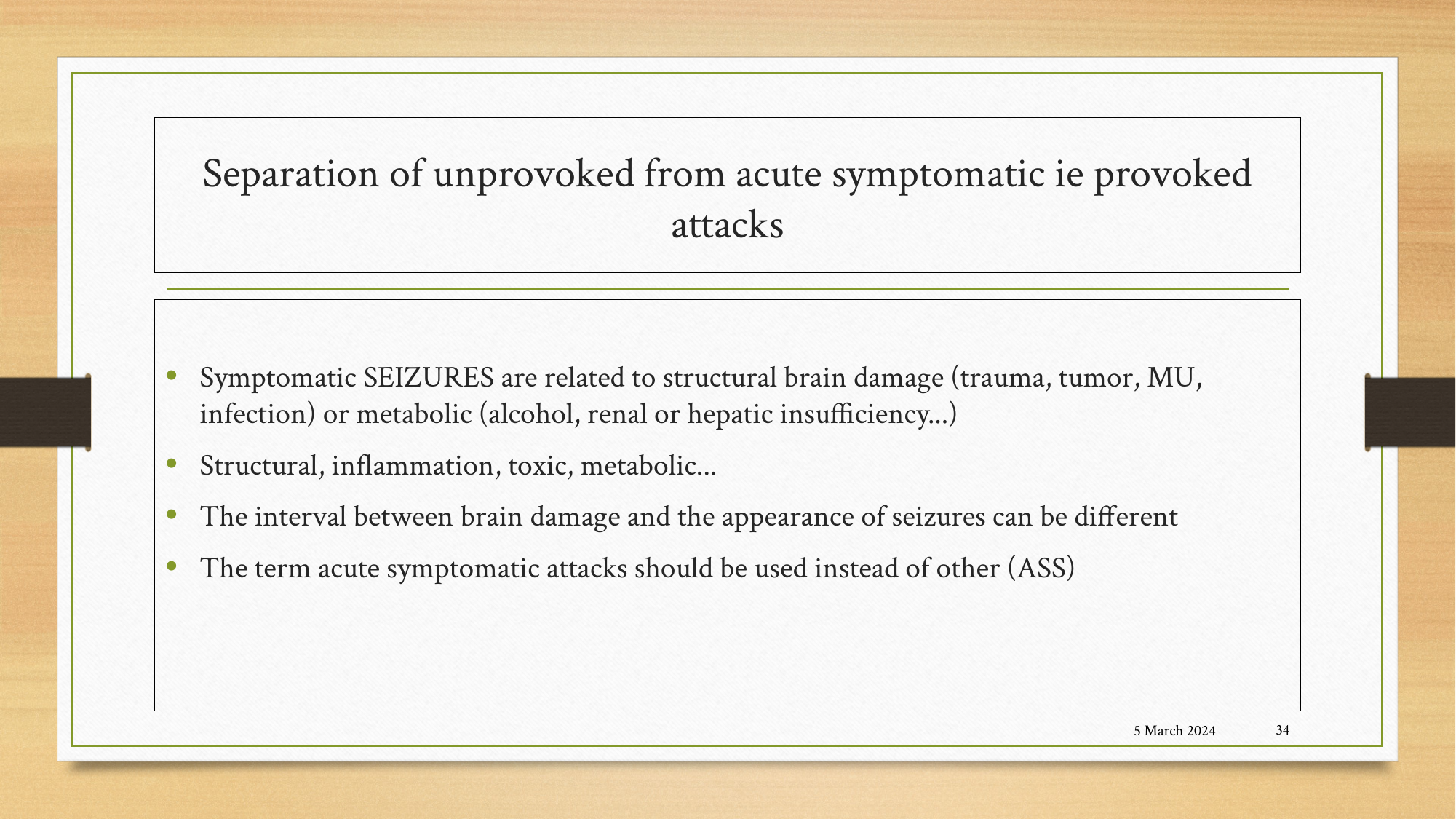

# Separation of unprovoked from acute symptomatic ie provoked attacks

Symptomatic SEIZURES are related to structural brain damage (trauma, tumor, MU, infection) or metabolic (alcohol, renal or hepatic insufficiency...)
Structural, inflammation, toxic, metabolic...
The interval between brain damage and the appearance of seizures can be different
The term acute symptomatic attacks should be used instead of other (ASS)
5 March 2024
34